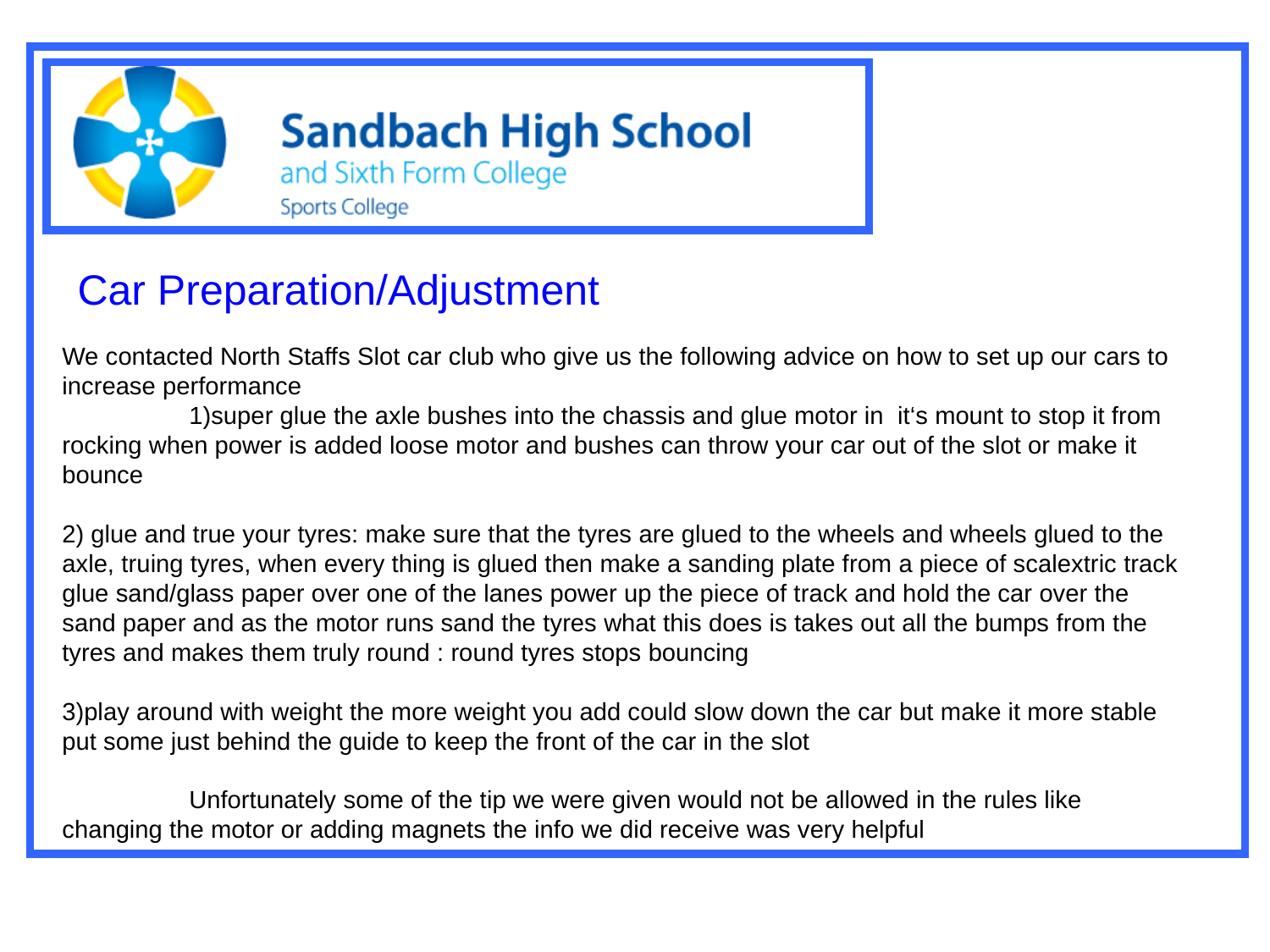

Car Preparation/Adjustment
 
We contacted North Staffs Slot car club who give us the following advice on how to set up our cars to increase performance
	1)super glue the axle bushes into the chassis and glue motor in  it‘s mount to stop it from rocking when power is added loose motor and bushes can throw your car out of the slot or make it bounce
2) glue and true your tyres: make sure that the tyres are glued to the wheels and wheels glued to the axle, truing tyres, when every thing is glued then make a sanding plate from a piece of scalextric track glue sand/glass paper over one of the lanes power up the piece of track and hold the car over the sand paper and as the motor runs sand the tyres what this does is takes out all the bumps from the tyres and makes them truly round : round tyres stops bouncing
3)play around with weight the more weight you add could slow down the car but make it more stable put some just behind the guide to keep the front of the car in the slot

	Unfortunately some of the tip we were given would not be allowed in the rules like changing the motor or adding magnets the info we did receive was very helpful